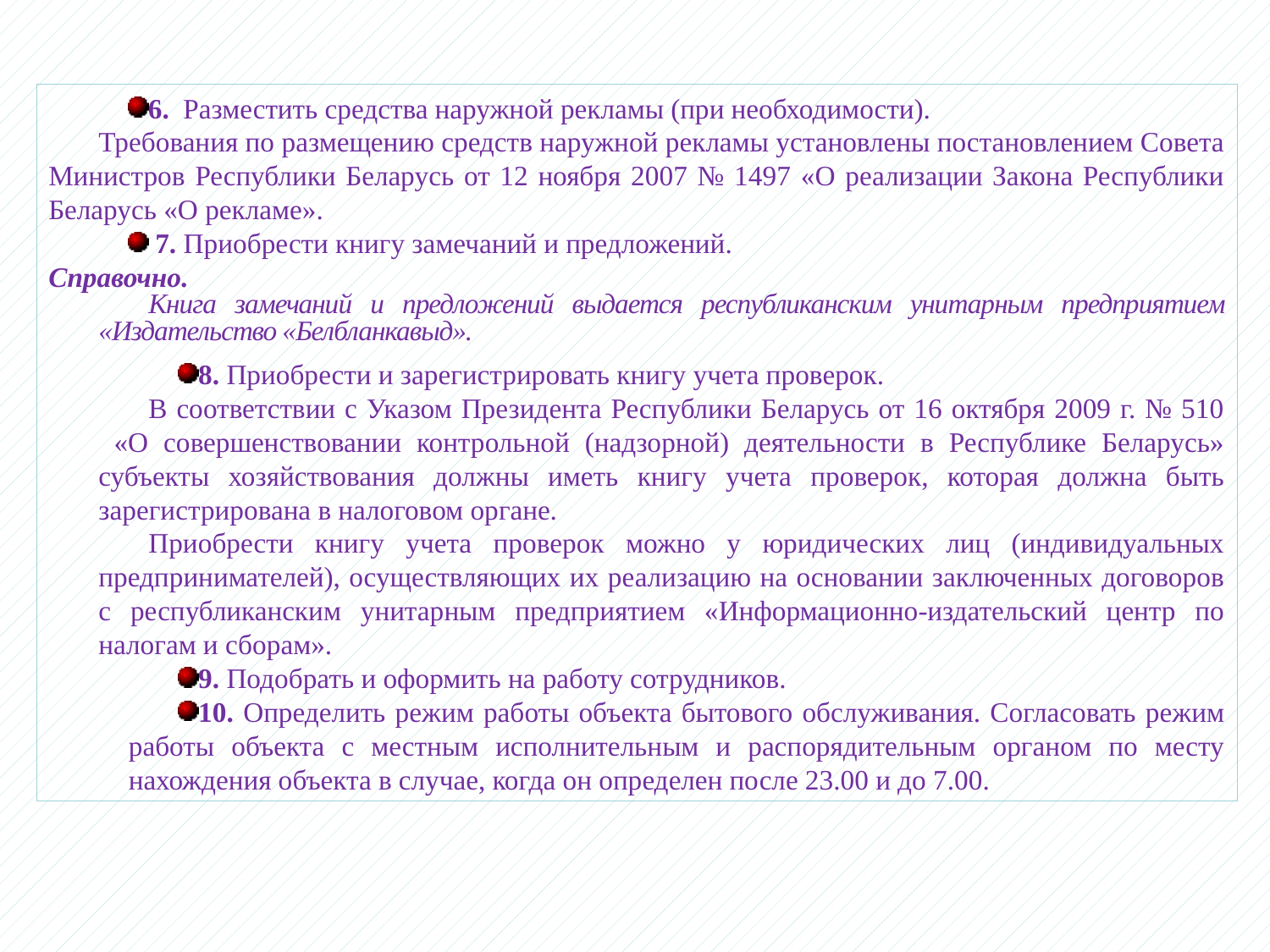

6.  Разместить средства наружной рекламы (при необходимости).
Требования по размещению средств наружной рекламы установлены постановлением Совета Министров Республики Беларусь от 12 ноября 2007 № 1497 «О реализации Закона Республики Беларусь «О рекламе».
 7. Приобрести книгу замечаний и предложений.
Справочно.
Книга замечаний и предложений выдается республиканским унитарным предприятием «Издательство «Белбланкавыд».
8. Приобрести и зарегистрировать книгу учета проверок.
В соответствии с Указом Президента Республики Беларусь от 16 октября 2009 г. № 510
 «О совершенствовании контрольной (надзорной) деятельности в Республике Беларусь» субъекты хозяйствования должны иметь книгу учета проверок, которая должна быть зарегистрирована в налоговом органе.
Приобрести книгу учета проверок можно у юридических лиц (индивидуальных предпринимателей), осуществляющих их реализацию на основании заключенных договоров с республиканским унитарным предприятием «Информационно-издательский центр по налогам и сборам».
9. Подобрать и оформить на работу сотрудников.
10. Определить режим работы объекта бытового обслуживания. Согласовать режим работы объекта с местным исполнительным и распорядительным органом по месту нахождения объекта в случае, когда он определен после 23.00 и до 7.00.